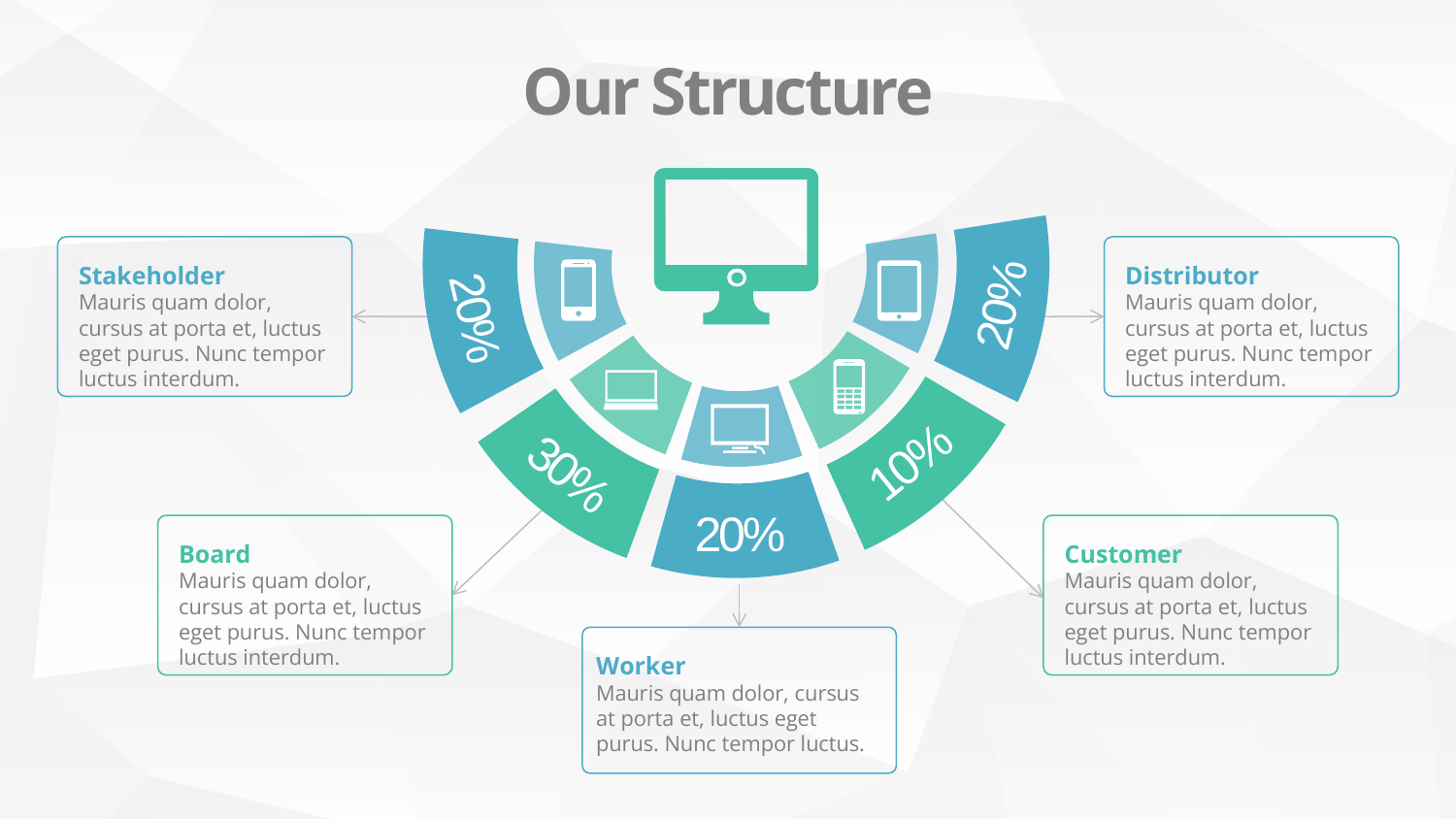

Our Structure

Stakeholder
Mauris quam dolor, cursus at porta et, luctus eget purus. Nunc tempor luctus interdum.
Distributor
Mauris quam dolor, cursus at porta et, luctus eget purus. Nunc tempor luctus interdum.

20%
20%

10%
30%

20%
Board
Mauris quam dolor, cursus at porta et, luctus eget purus. Nunc tempor luctus interdum.
Customer
Mauris quam dolor, cursus at porta et, luctus eget purus. Nunc tempor luctus interdum.

Worker
Mauris quam dolor, cursus at porta et, luctus eget purus. Nunc tempor luctus.